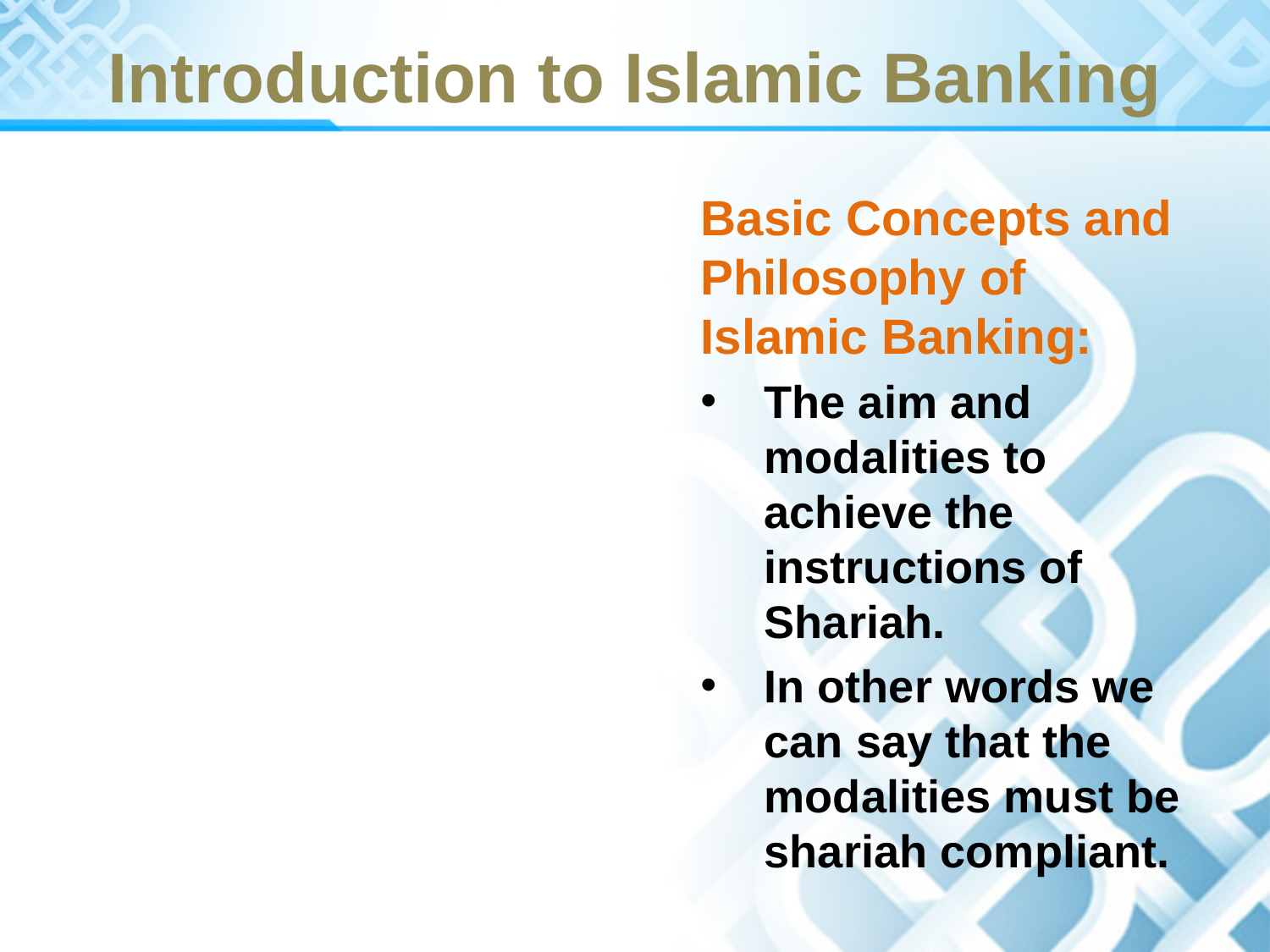

Introduction to Islamic Banking
Basic Concepts and Philosophy of Islamic Banking:
The aim and modalities to achieve the instructions of Shariah.
In other words we can say that the modalities must be shariah compliant.